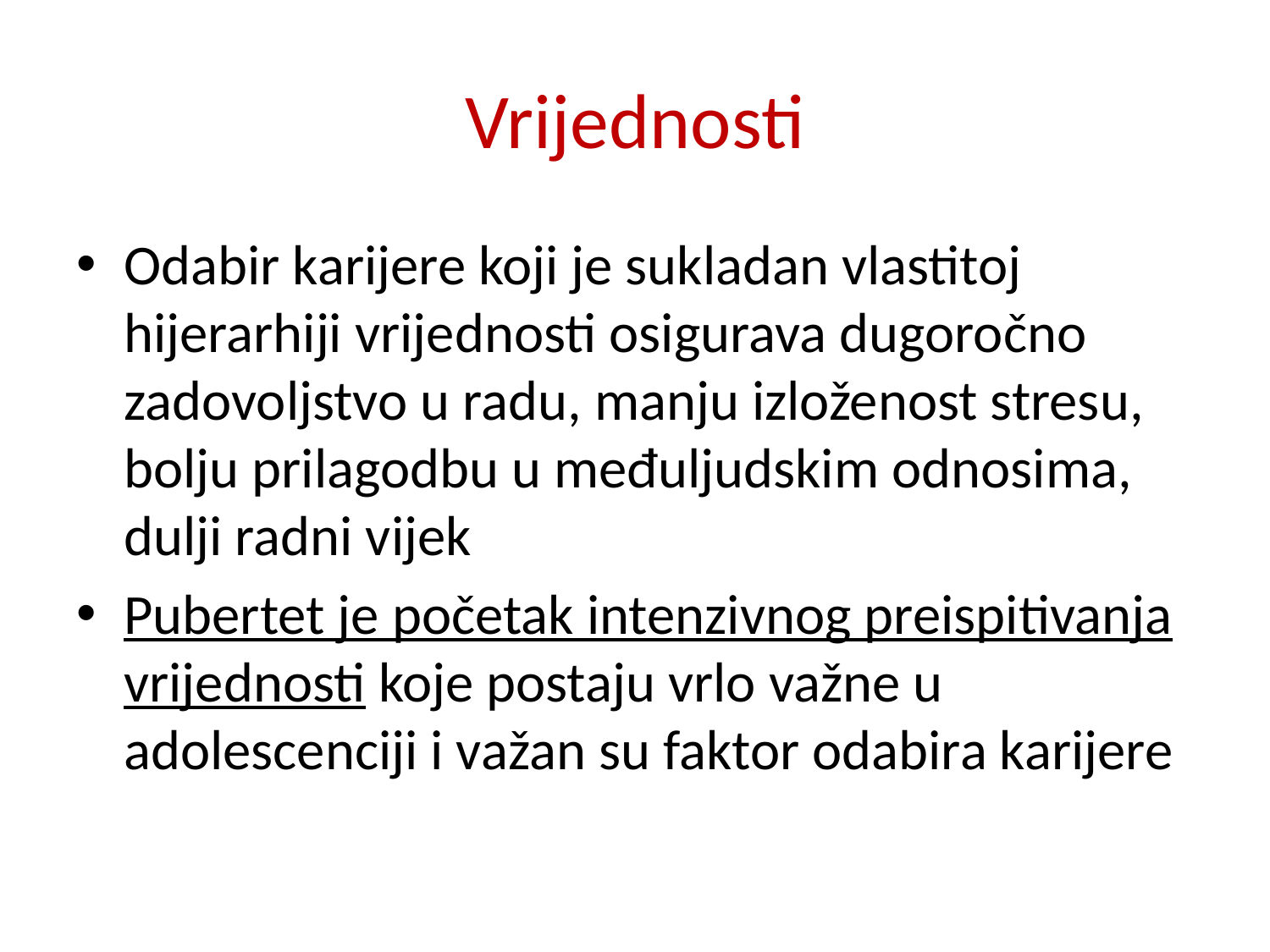

# Vrijednosti
Odabir karijere koji je sukladan vlastitoj hijerarhiji vrijednosti osigurava dugoročno zadovoljstvo u radu, manju izloženost stresu, bolju prilagodbu u međuljudskim odnosima, dulji radni vijek
Pubertet je početak intenzivnog preispitivanja vrijednosti koje postaju vrlo važne u adolescenciji i važan su faktor odabira karijere